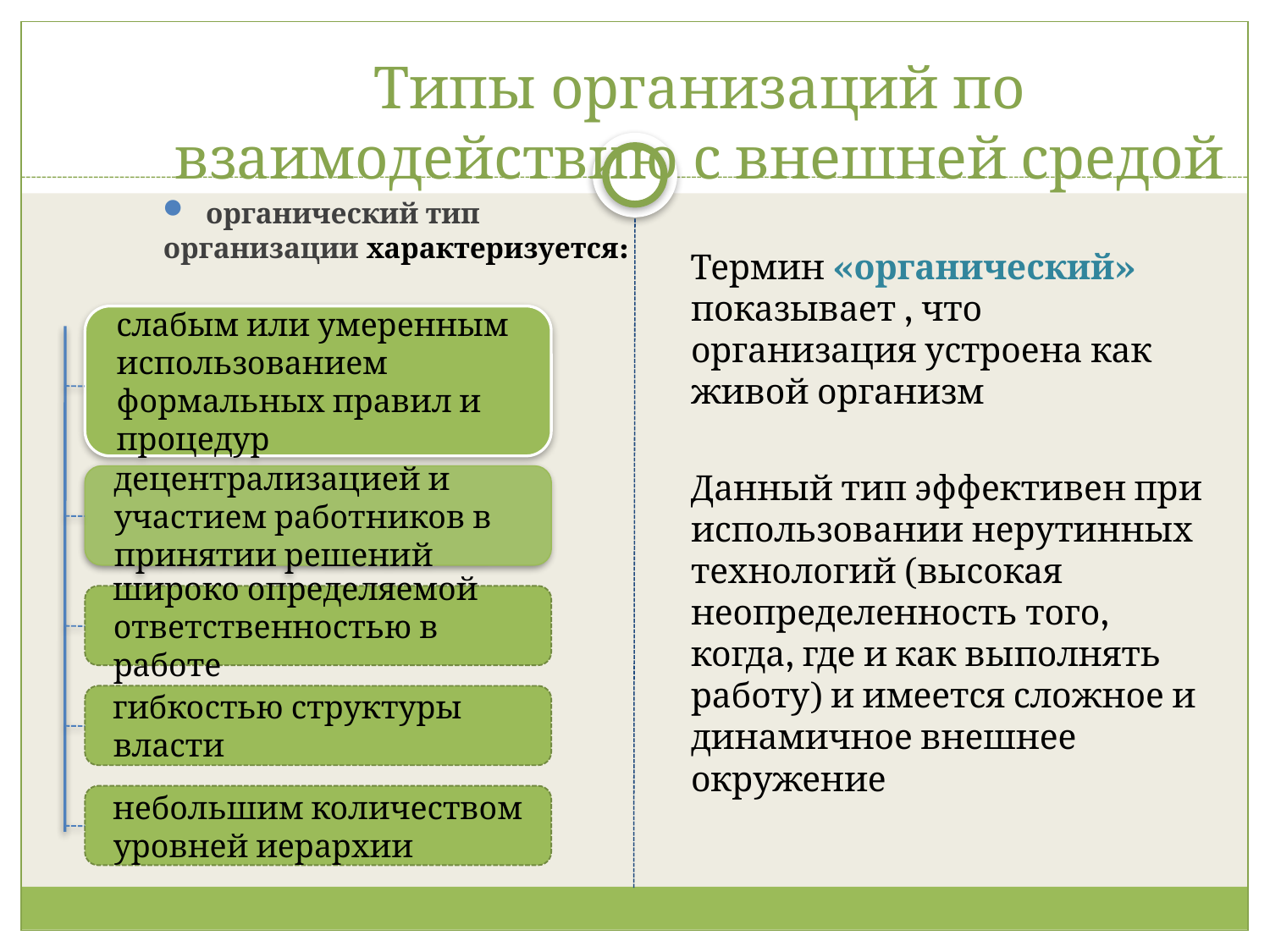

# Типы организаций по взаимодействию с внешней средой
  органический тип организации характеризуется:

Термин «органический» показывает , что организация устроена как живой организм

Данный тип эффективен при использовании нерутинных технологий (высокая неопределенность того, когда, где и как выполнять работу) и имеется сложное и динамичное внешнее окружение

слабым или умеренным  использованием  формальных правил и процедур
децентрализацией и участием работников в принятии решений
широко определяемой ответственностью в работе
гибкостью структуры власти
небольшим количеством уровней иерархии